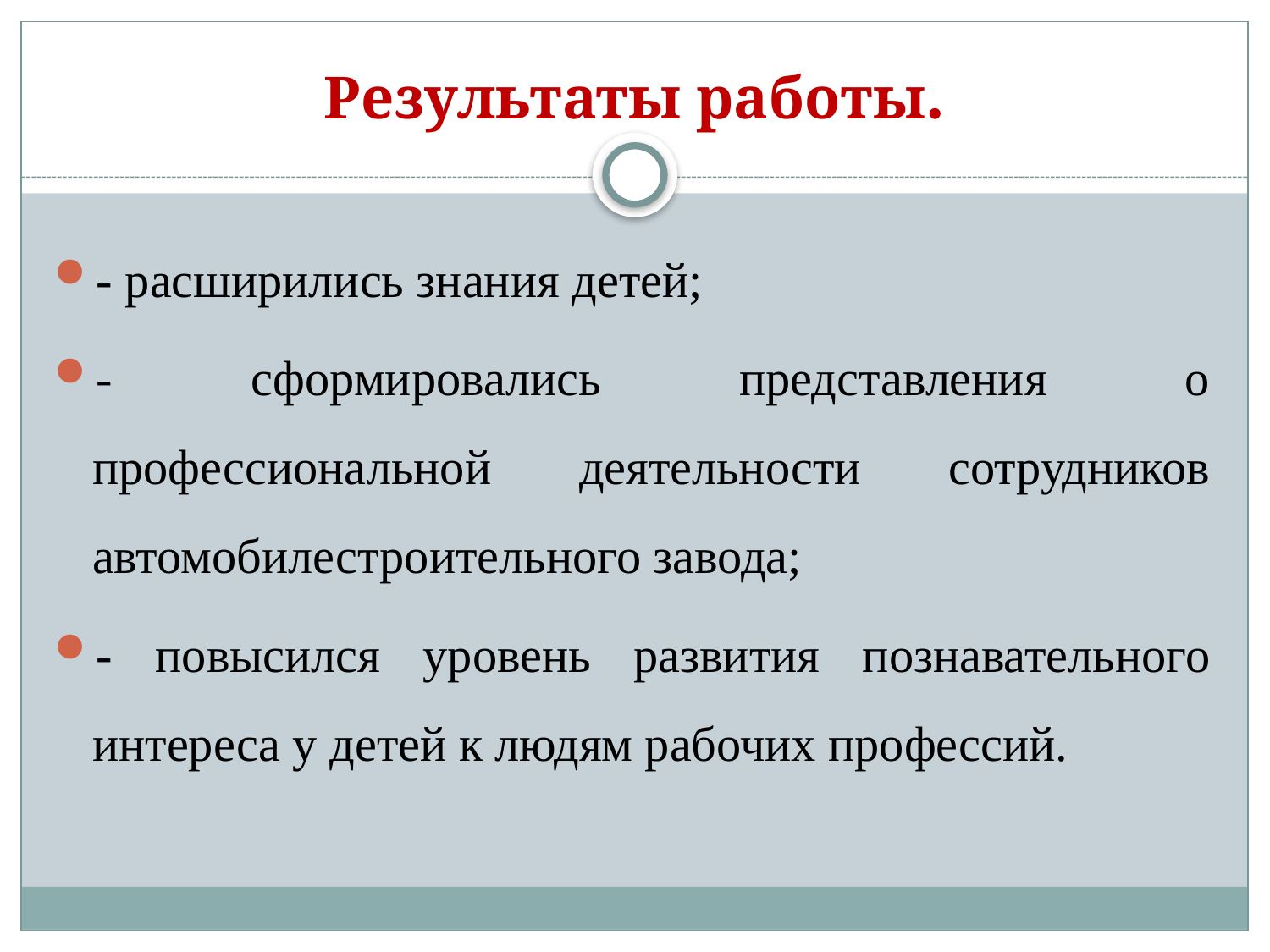

# Результаты работы.
- расширились знания детей;
- сформировались представления о профессиональной деятельности сотрудников автомобилестроительного завода;
- повысился уровень развития познавательного интереса у детей к людям рабочих профессий.